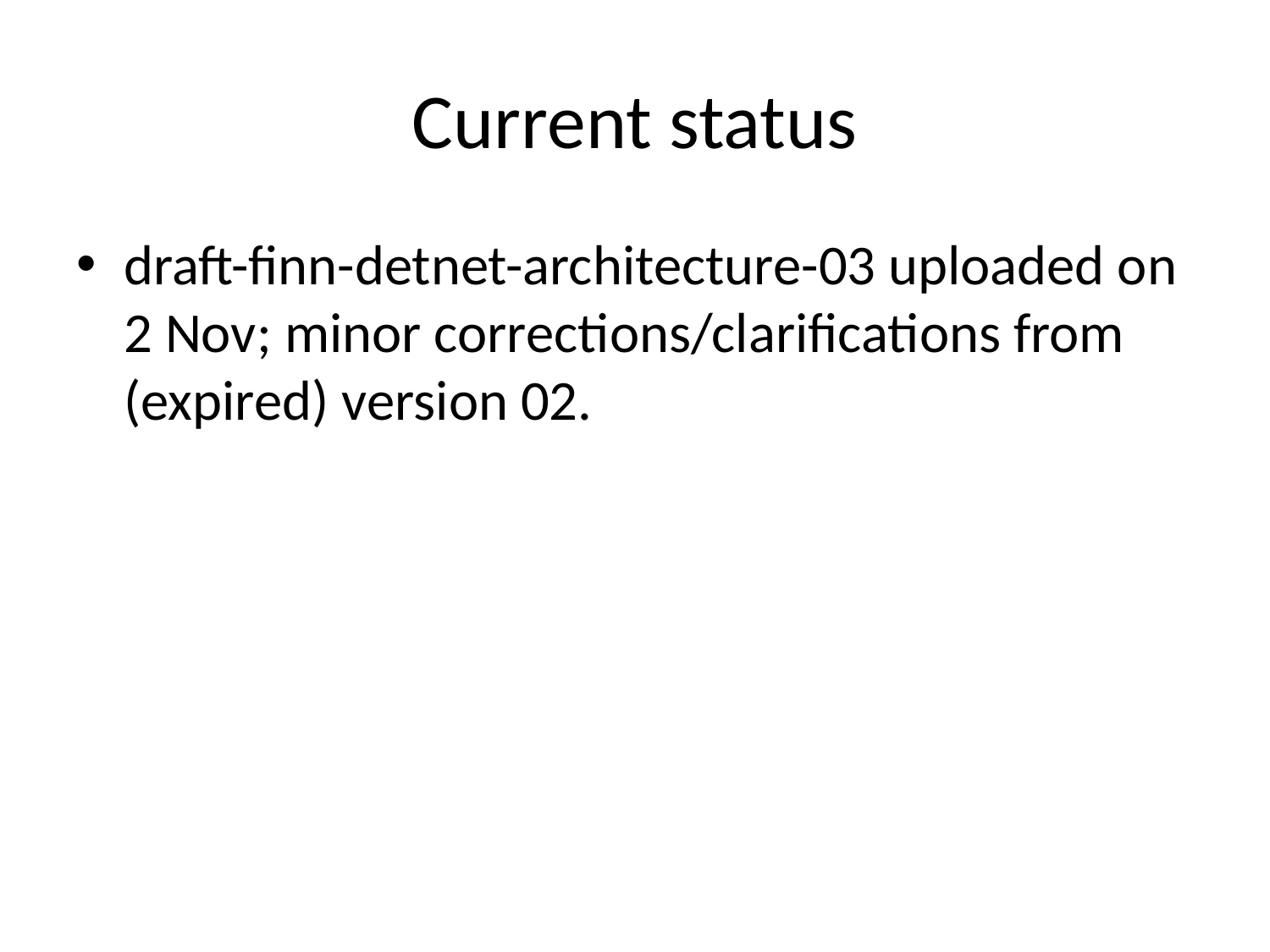

# Current status
draft-finn-detnet-architecture-03 uploaded on 2 Nov; minor corrections/clarifications from (expired) version 02.